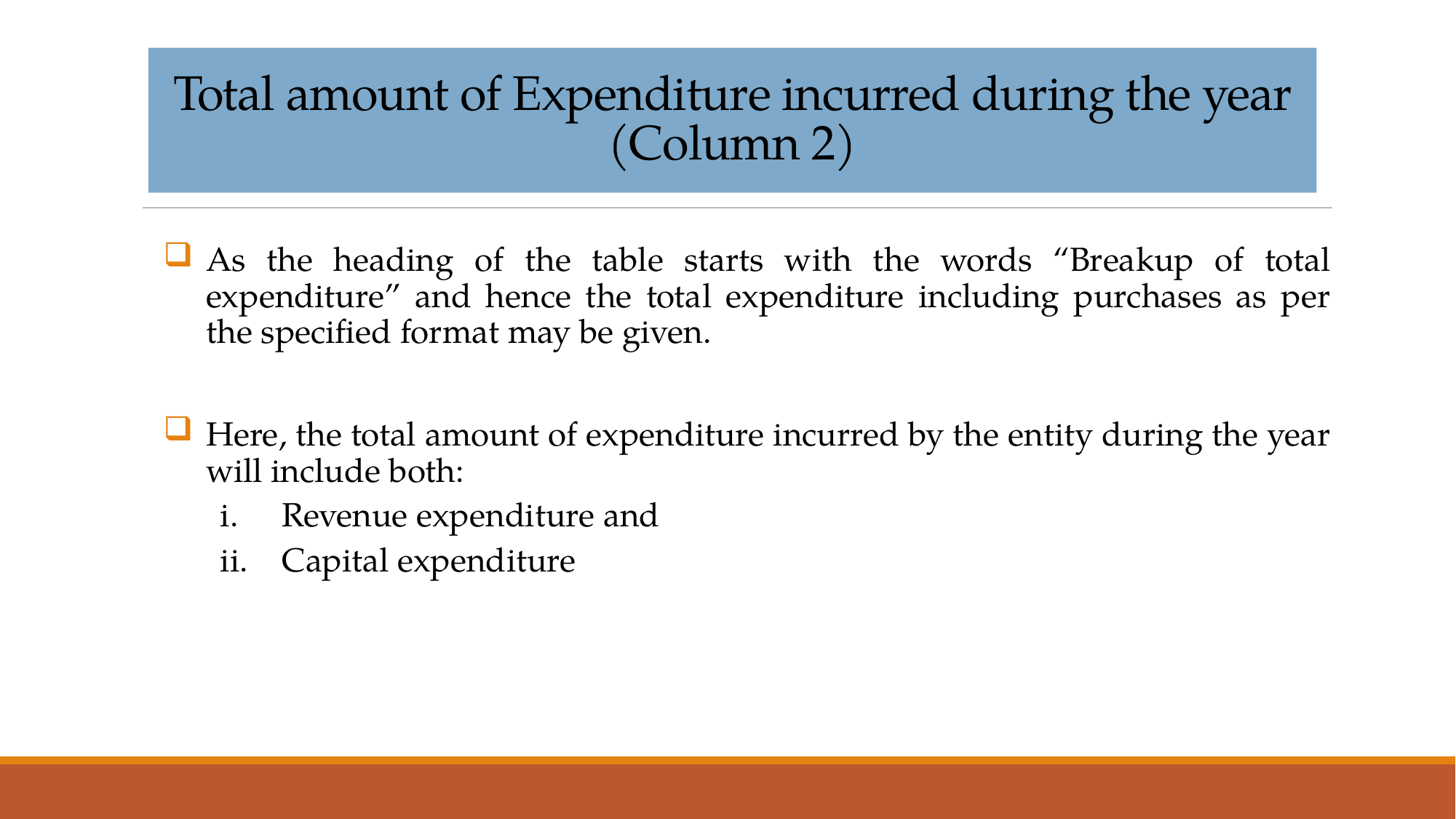

# Total amount of Expenditure incurred during the year (Column 2)
As the heading of the table starts with the words “Breakup of total expenditure” and hence the total expenditure including purchases as per the specified format may be given.

Here, the total amount of expenditure incurred by the entity during the year will include both:
Revenue expenditure and
Capital expenditure